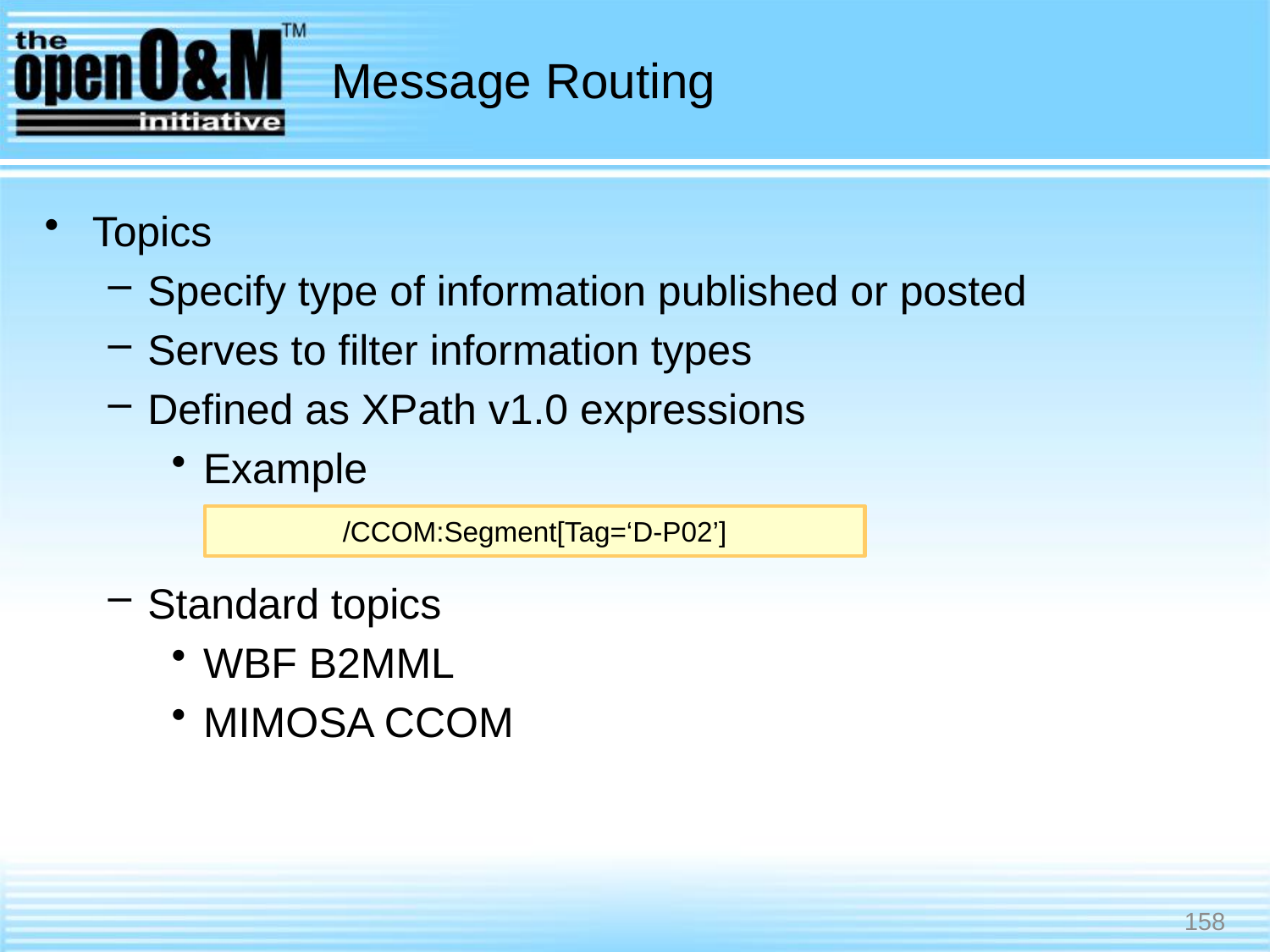

# Message Routing
Topics
Specify type of information published or posted
Serves to filter information types
Defined as XPath v1.0 expressions
Example

Standard topics
WBF B2MML
MIMOSA CCOM
/CCOM:Segment[Tag=‘D-P02’]
158